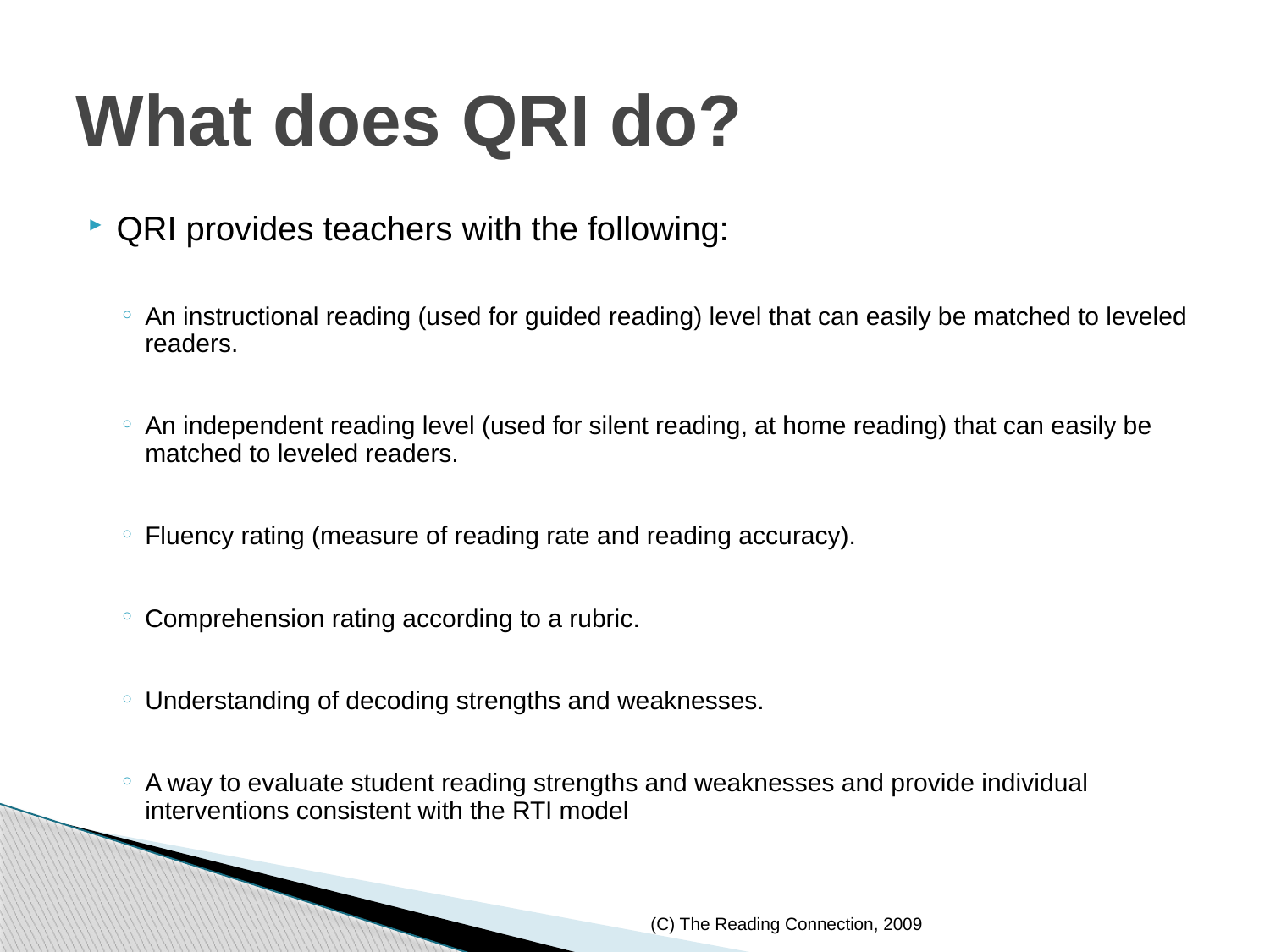

# What does QRI do?
QRI provides teachers with the following:

An instructional reading (used for guided reading) level that can easily be matched to leveled readers.

An independent reading level (used for silent reading, at home reading) that can easily be matched to leveled readers.

Fluency rating (measure of reading rate and reading accuracy).

Comprehension rating according to a rubric.

Understanding of decoding strengths and weaknesses.

A way to evaluate student reading strengths and weaknesses and provide individual interventions consistent with the RTI model
(C) The Reading Connection, 2009